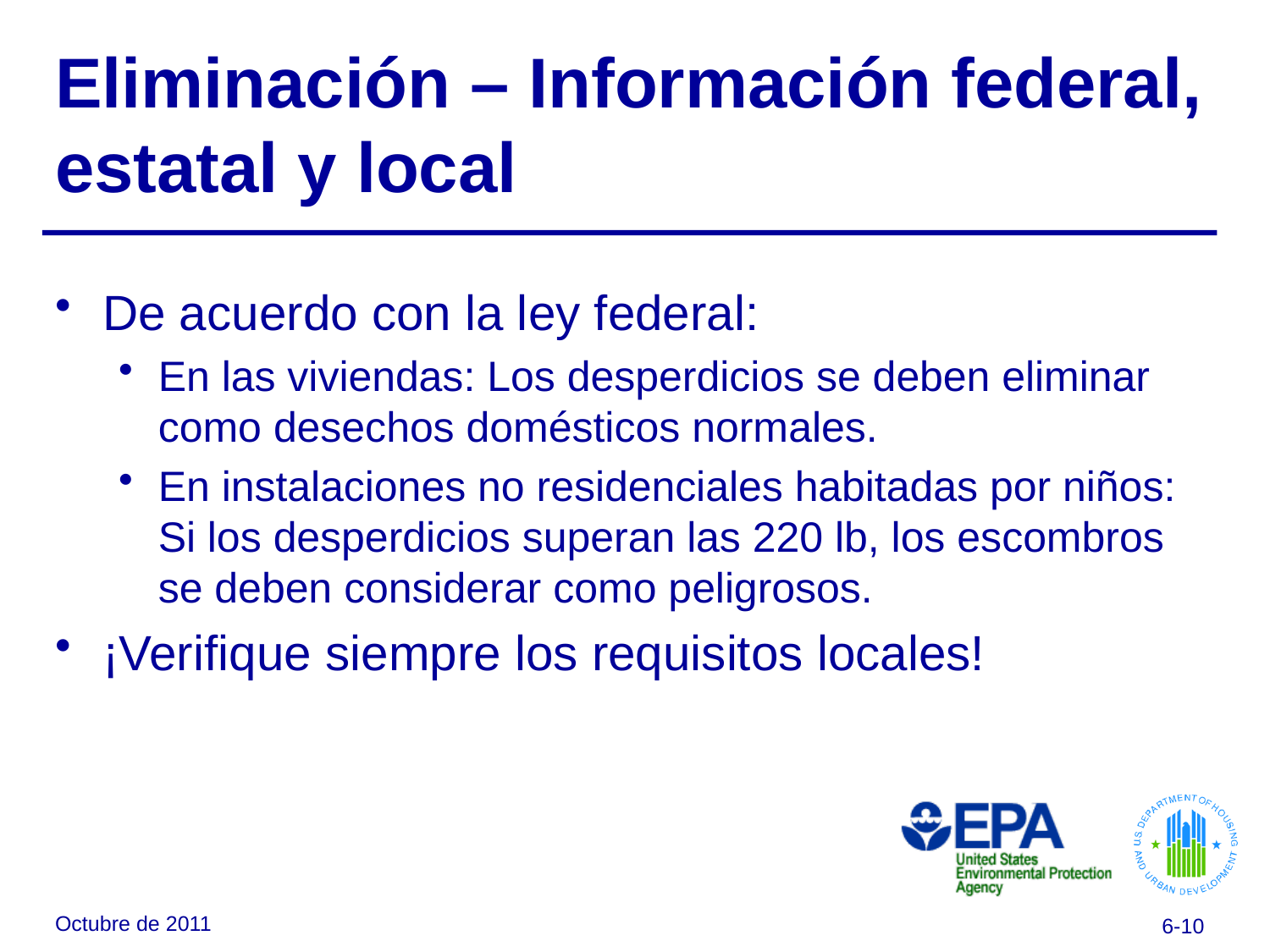

# Eliminación – Información federal, estatal y local
De acuerdo con la ley federal:
En las viviendas: Los desperdicios se deben eliminar como desechos domésticos normales.
En instalaciones no residenciales habitadas por niños: Si los desperdicios superan las 220 lb, los escombros se deben considerar como peligrosos.
¡Verifique siempre los requisitos locales!
Octubre de 2011
6-10